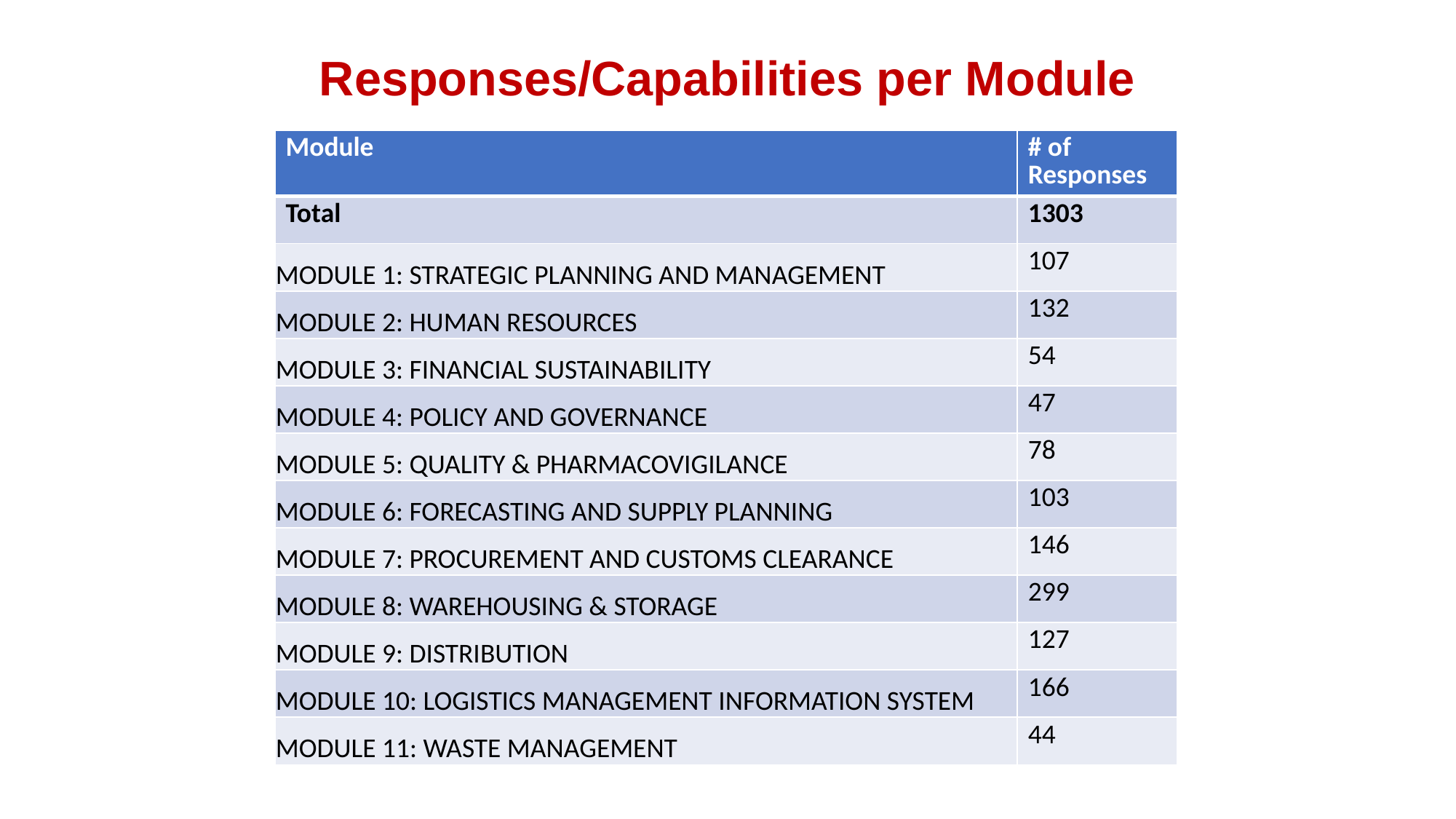

# Responses/Capabilities per Module
| Module | # of Responses |
| --- | --- |
| Total | 1303 |
| MODULE 1: STRATEGIC PLANNING AND MANAGEMENT | 107 |
| MODULE 2: HUMAN RESOURCES | 132 |
| MODULE 3: FINANCIAL SUSTAINABILITY | 54 |
| MODULE 4: POLICY AND GOVERNANCE | 47 |
| MODULE 5: QUALITY & PHARMACOVIGILANCE | 78 |
| MODULE 6: FORECASTING AND SUPPLY PLANNING | 103 |
| MODULE 7: PROCUREMENT AND CUSTOMS CLEARANCE | 146 |
| MODULE 8: WAREHOUSING & STORAGE | 299 |
| MODULE 9: DISTRIBUTION | 127 |
| MODULE 10: LOGISTICS MANAGEMENT INFORMATION SYSTEM | 166 |
| MODULE 11: WASTE MANAGEMENT | 44 |